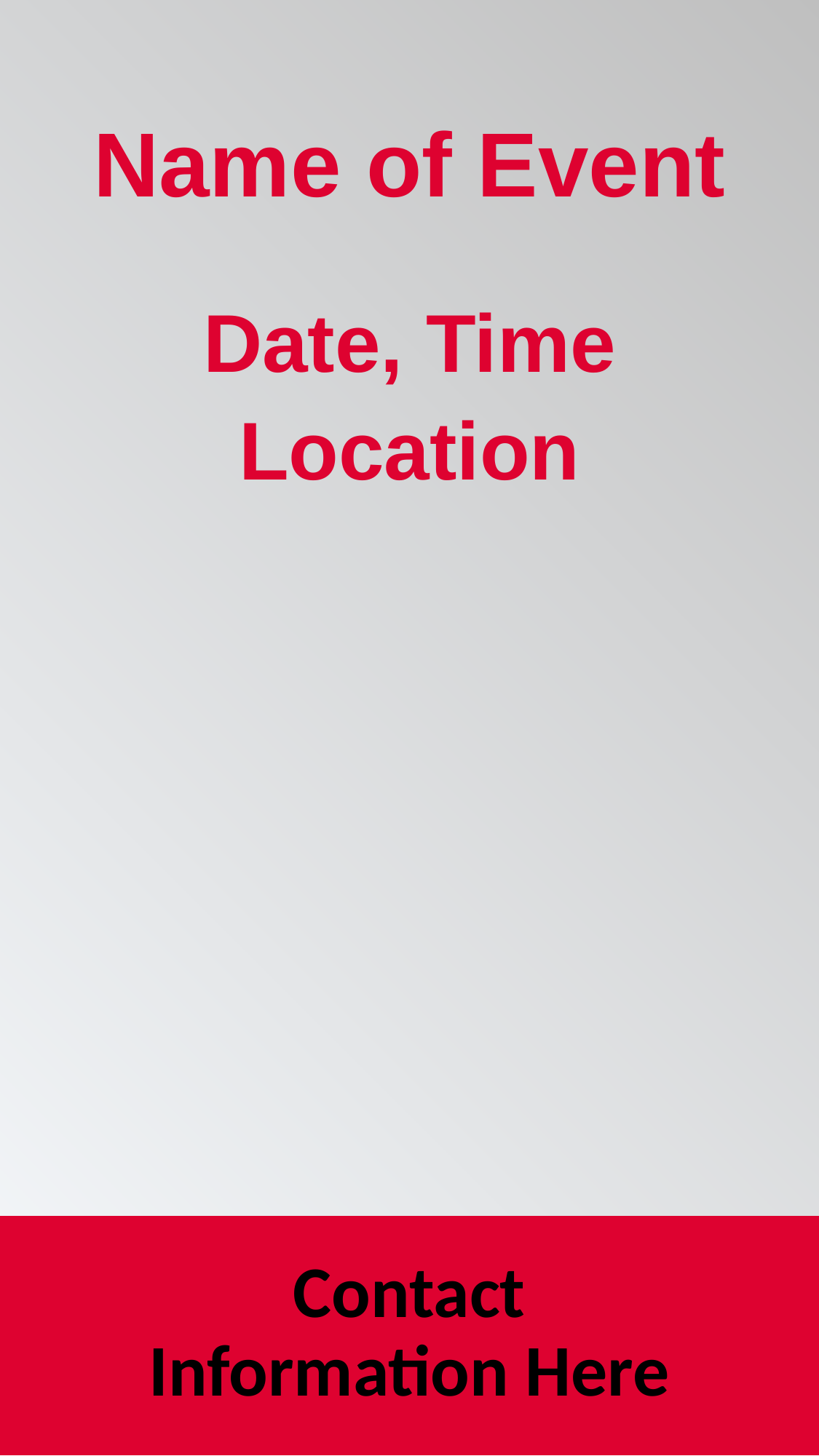

Name of Event
Date, Time
Location

Contact Information Here